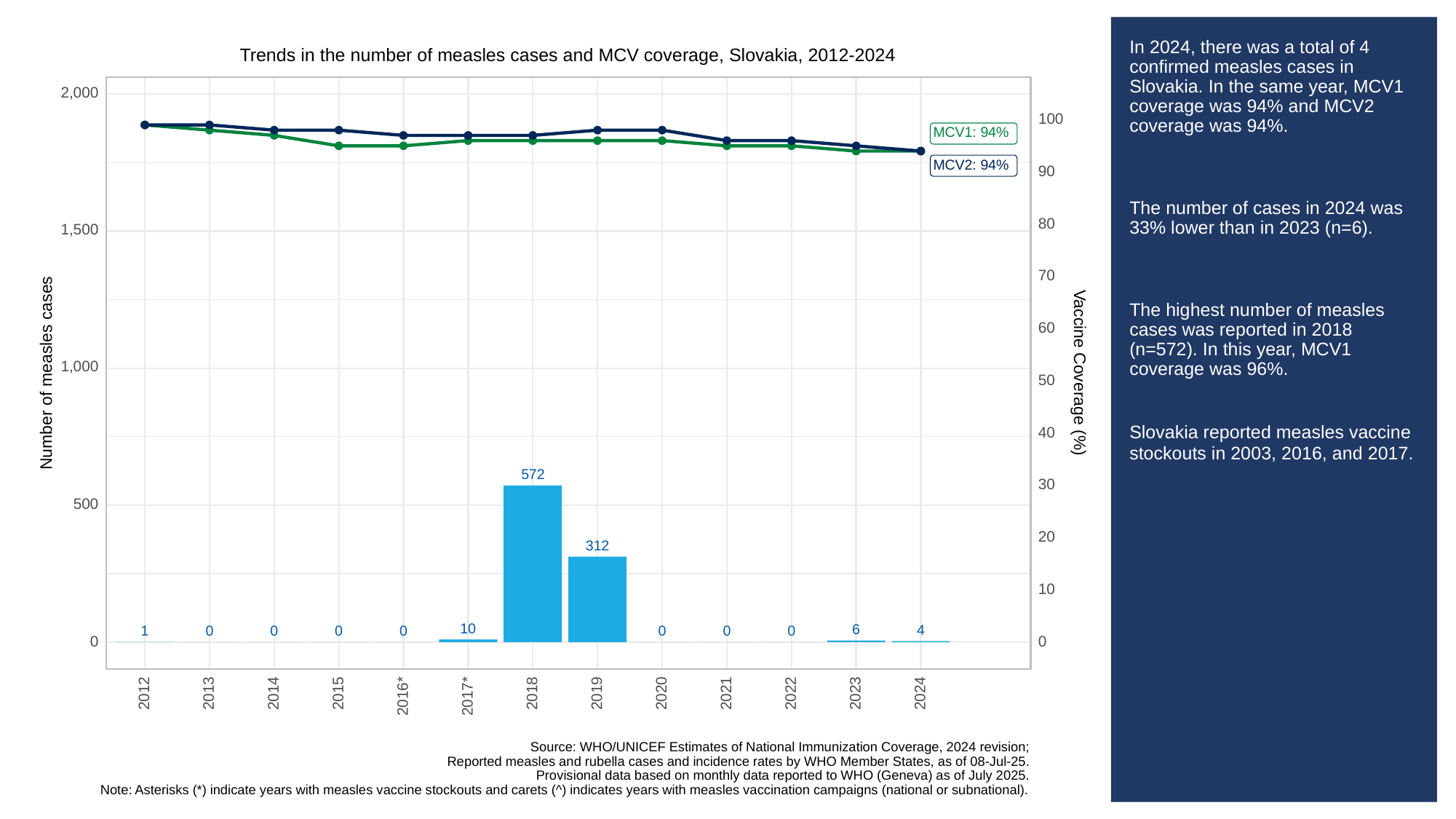

# In 2024, there was a total of 4 confirmed measles cases in Slovakia. In the same year, MCV1 coverage was 94% and MCV2 coverage was 94%.

The number of cases in 2024 was 33% lower than in 2023 (n=6).

The highest number of measles cases was reported in 2018 (n=572). In this year, MCV1 coverage was 96%.

Slovakia reported measles vaccine stockouts in 2003, 2016, and 2017.

Trends in the number of measles cases and MCV coverage, Slovakia, 2012-2024

2,000

100

MCV1: 94%

MCV2: 94%

90
80
1,500

70

60
1,000
Vaccine Coverage (%)
Number of measles cases

50
40

572
30

500

20
312

10
10
6
4
1
0
0
0
0
0
0
0
0
0

2013
2023
2012
2014
2015
2018
2019
2020
2021
2022
2024
2016*
2017*
Source: WHO/UNICEF Estimates of National Immunization Coverage, 2024 revision;
Reported measles and rubella cases and incidence rates by WHO Member States, as of 08-Jul-25.
Provisional data based on monthly data reported to WHO (Geneva) as of July 2025.
Note: Asterisks (*) indicate years with measles vaccine stockouts and carets (^) indicates years with measles vaccination campaigns (national or subnational).